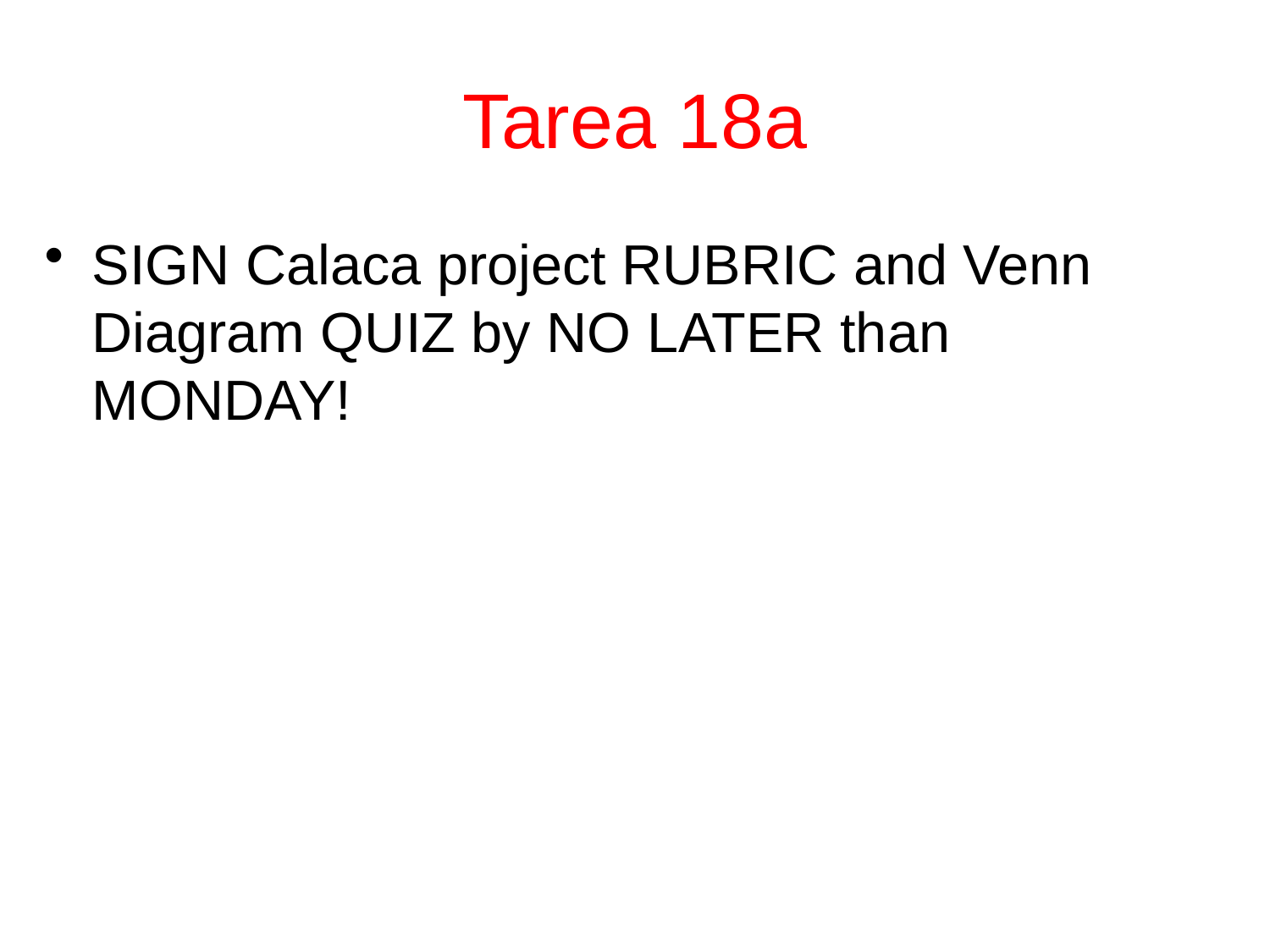

# Tarea 18a
SIGN Calaca project RUBRIC and Venn Diagram QUIZ by NO LATER than MONDAY!